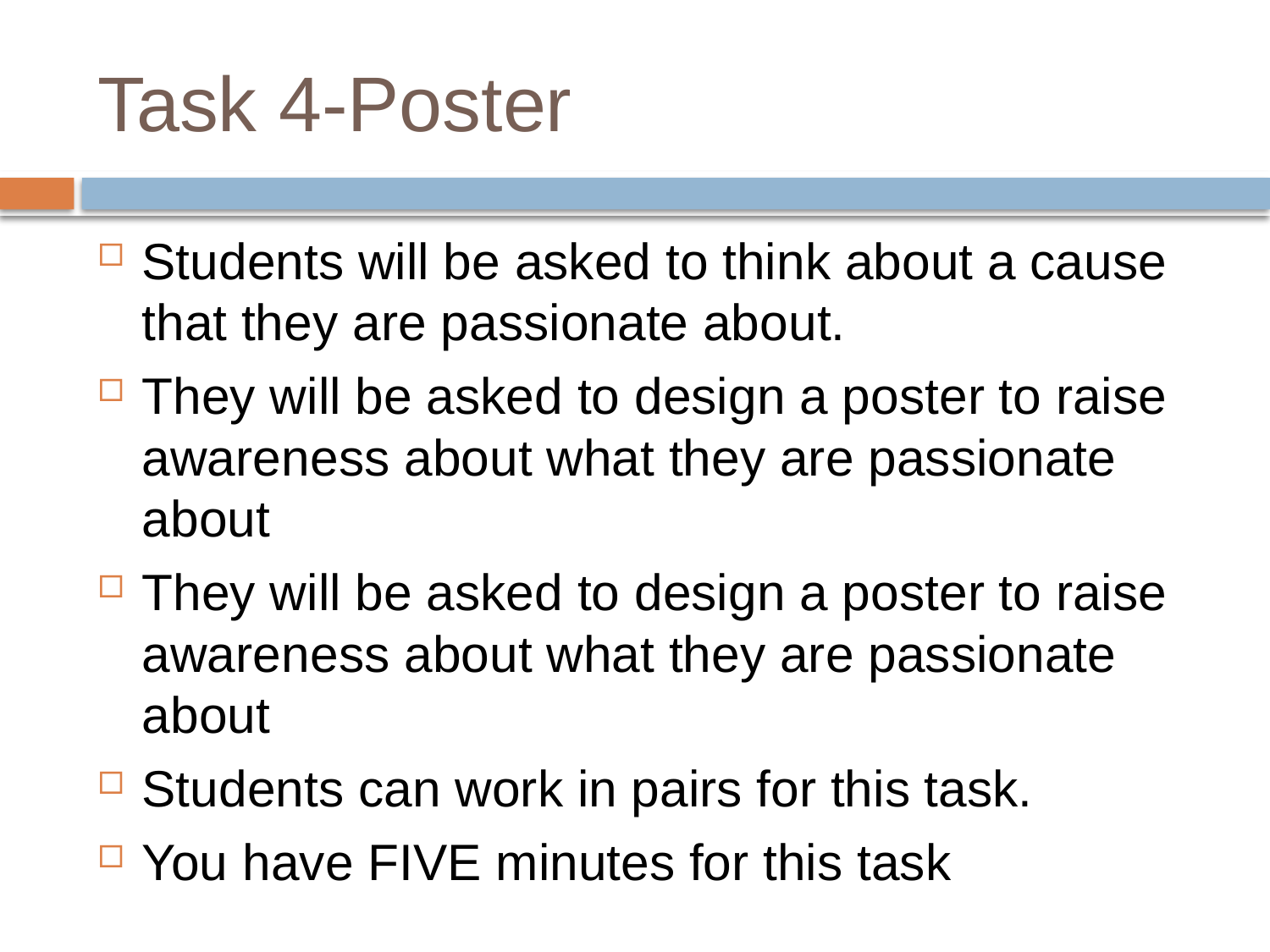

# Task 4-Poster
Students will be asked to think about a cause that they are passionate about.
They will be asked to design a poster to raise awareness about what they are passionate about
They will be asked to design a poster to raise awareness about what they are passionate about
Students can work in pairs for this task.
You have FIVE minutes for this task